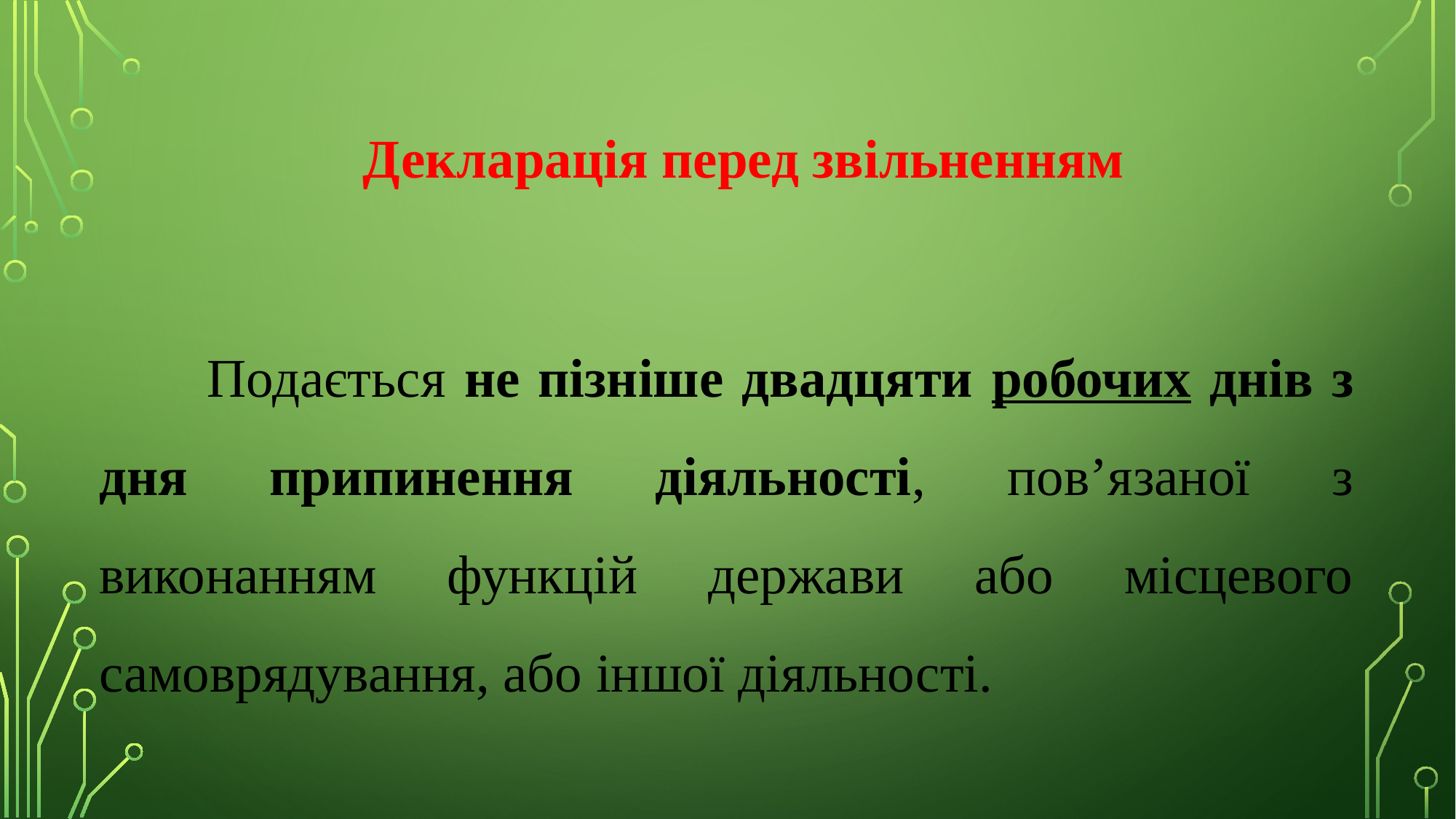

Декларація перед звільненням

    Подається не пізніше двадцяти робочих днів з дня припинення діяльності, пов’язаної з виконанням функцій держави або місцевого самоврядування, або іншої діяльності.